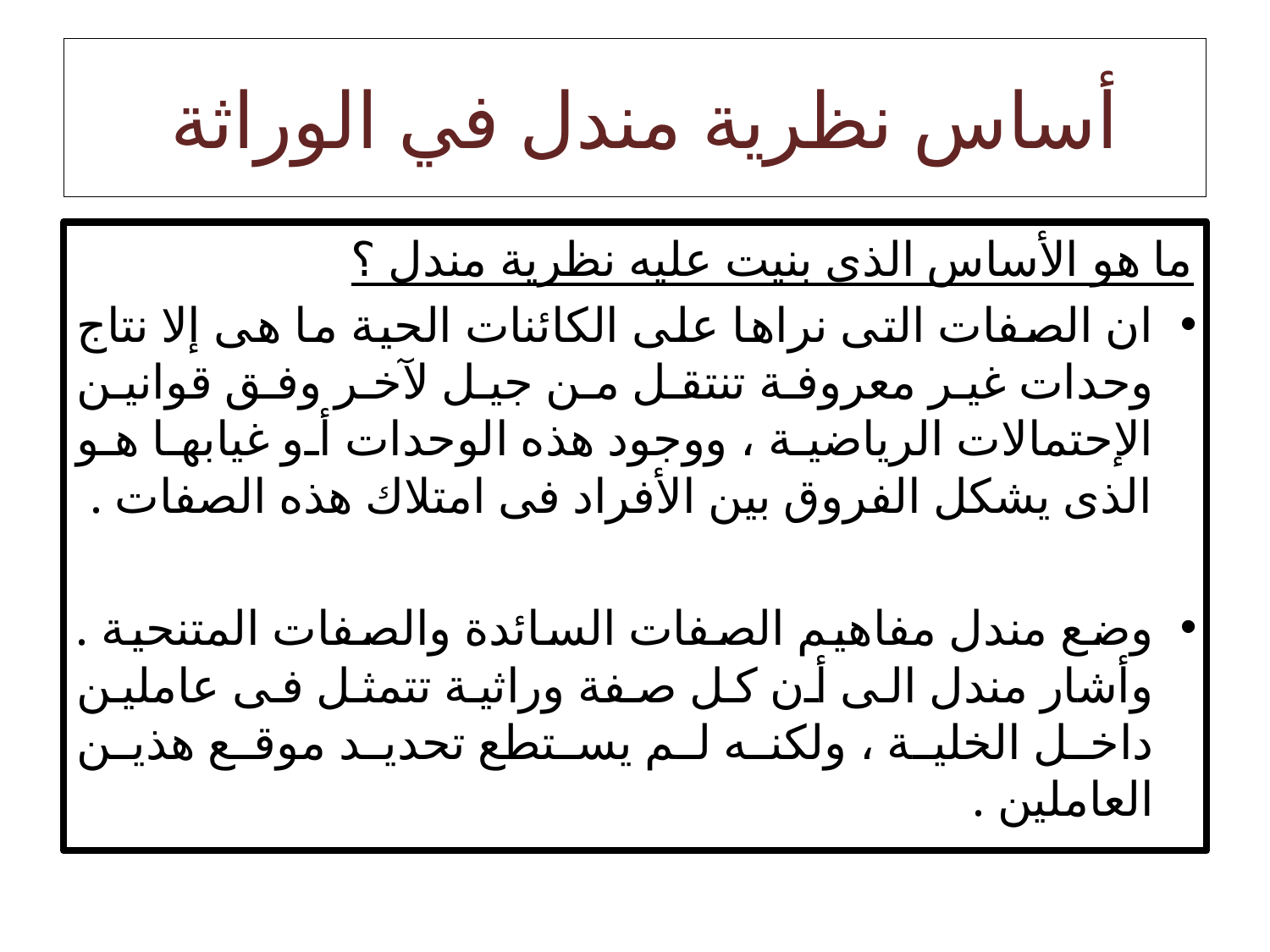

# أساس نظرية مندل في الوراثة
ما هو الأساس الذى بنيت عليه نظرية مندل ؟
ان الصفات التى نراها على الكائنات الحية ما هى إلا نتاج وحدات غير معروفة تنتقل من جيل لآخر وفق قوانين الإحتمالات الرياضية ، ووجود هذه الوحدات أو غيابها هو الذى يشكل الفروق بين الأفراد فى امتلاك هذه الصفات .

وضع مندل مفاهيم الصفات السائدة والصفات المتنحية . وأشار مندل الى أن كل صفة وراثية تتمثل فى عاملين داخل الخلية ، ولكنه لم يستطع تحديد موقع هذين العاملين .